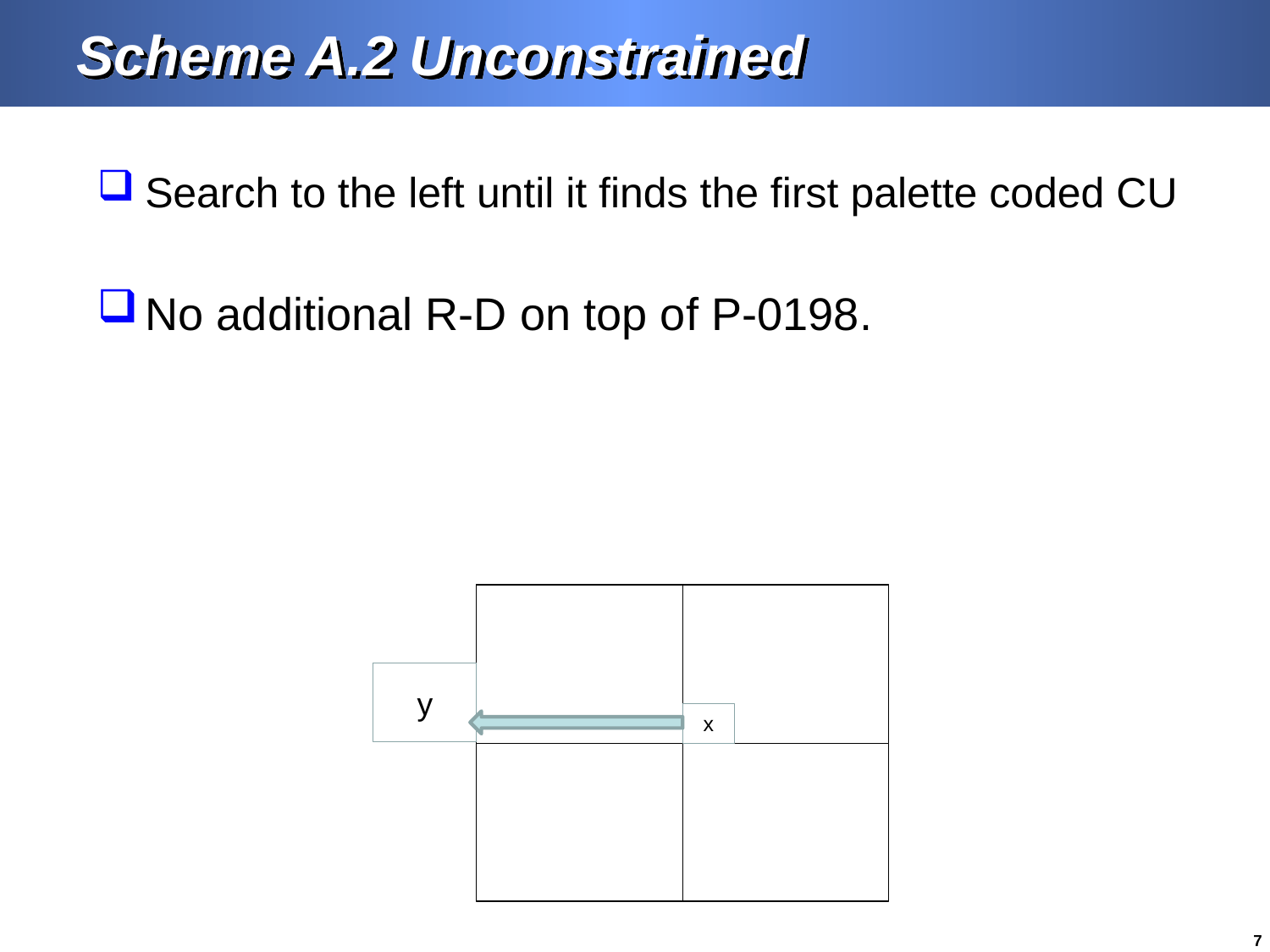

# Scheme A.2 Unconstrained
Search to the left until it finds the first palette coded CU

No additional R-D on top of P-0198.

y
x

7